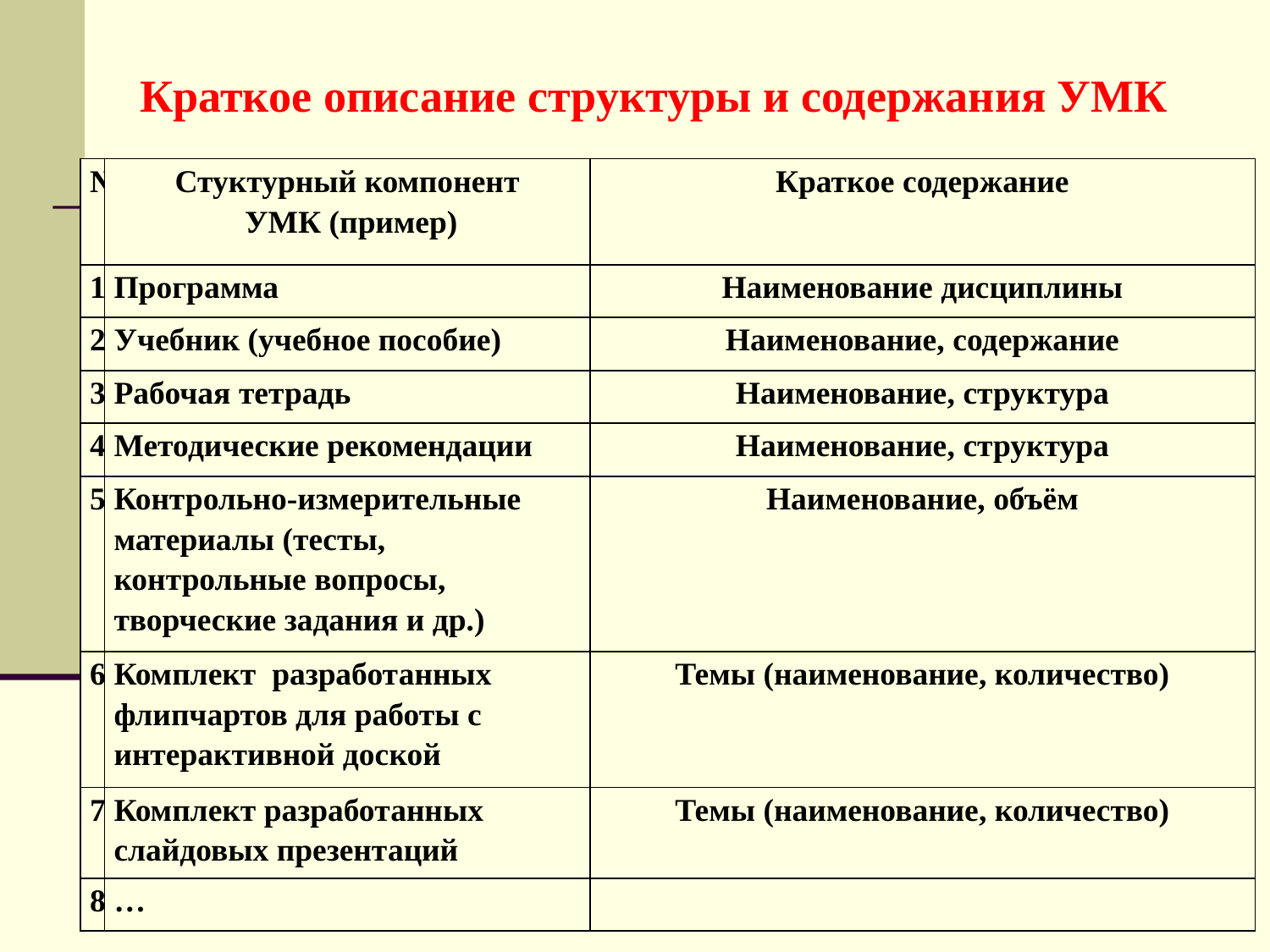

Краткое описание структуры и содержания УМК
| № | Стуктурный компонент УМК (пример) | Краткое содержание |
| --- | --- | --- |
| 1 | Программа | Наименование дисциплины |
| 2 | Учебник (учебное пособие) | Наименование, содержание |
| 3 | Рабочая тетрадь | Наименование, структура |
| 4 | Методические рекомендации | Наименование, структура |
| 5 | Контрольно-измерительные материалы (тесты, контрольные вопросы, творческие задания и др.) | Наименование, объём |
| 6 | Комплект разработанных флипчартов для работы с интерактивной доской | Темы (наименование, количество) |
| 7 | Комплект разработанных слайдовых презентаций | Темы (наименование, количество) |
| 8 | … |  |